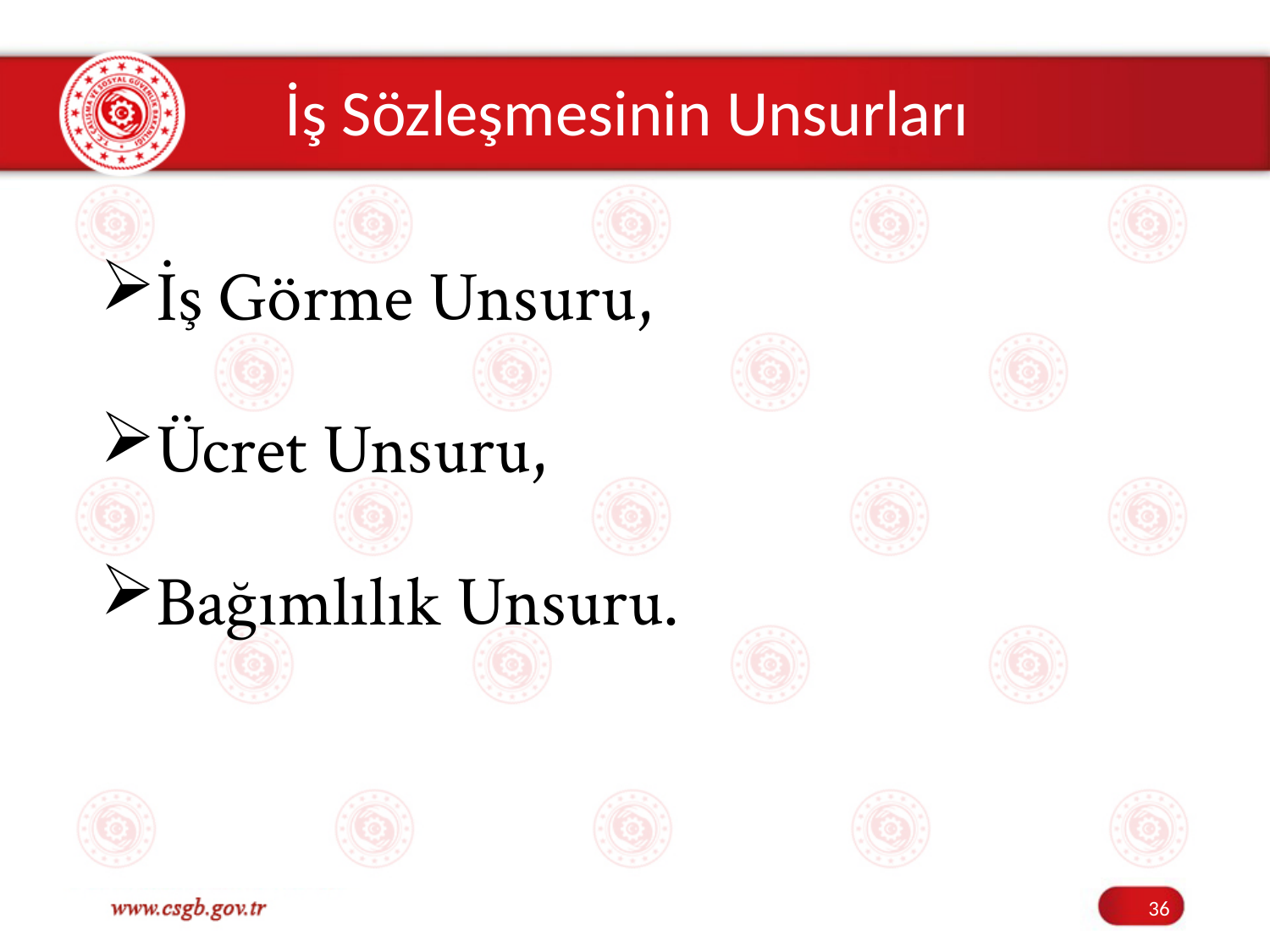

# İş Sözleşmesinin Unsurları
İş Görme Unsuru,

Ücret Unsuru,

Bağımlılık Unsuru.

36